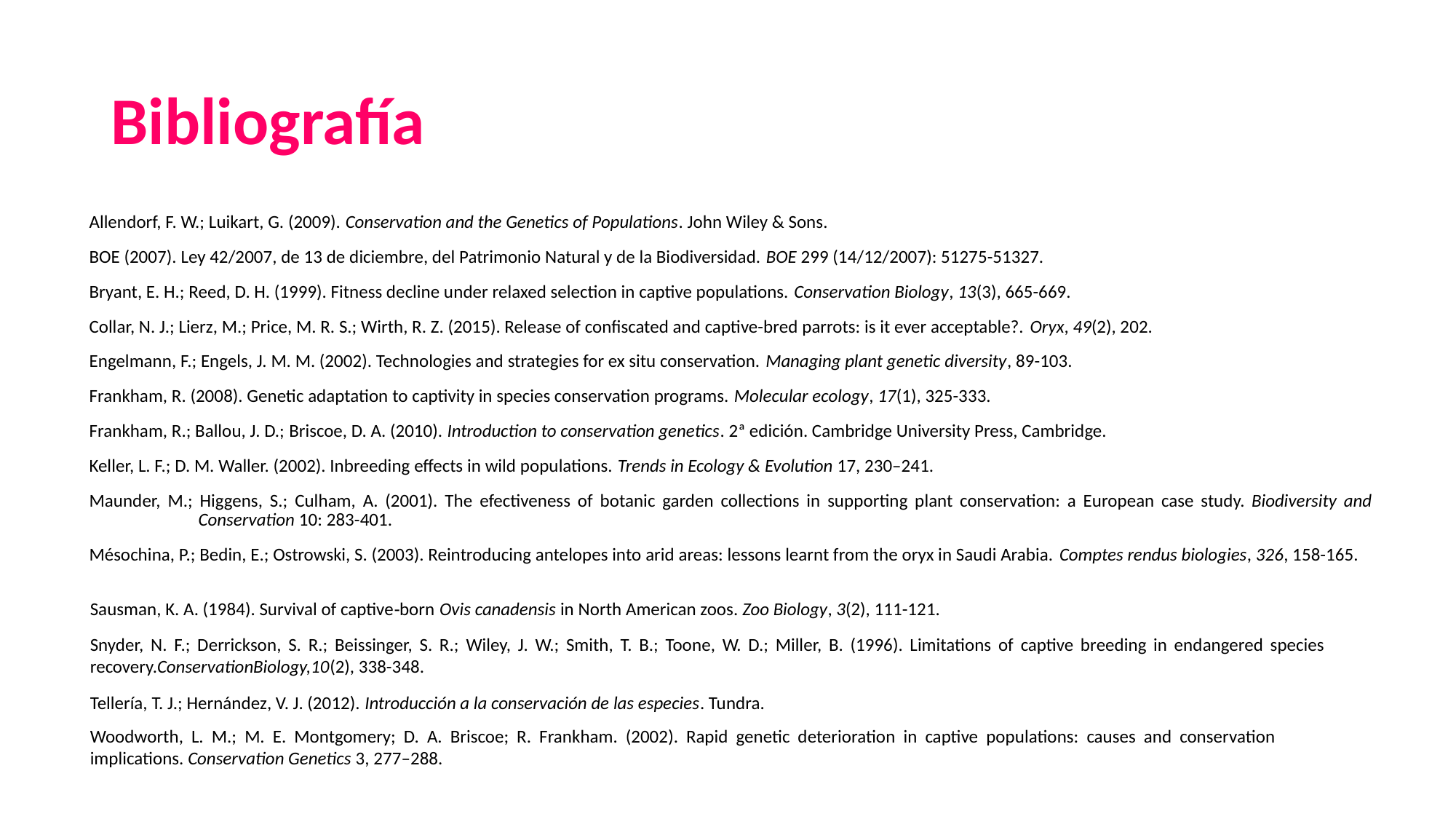

# Bibliografía
Allendorf, F. W.; Luikart, G. (2009). Conservation and the Genetics of Populations. John Wiley & Sons.
BOE (2007). Ley 42/2007, de 13 de diciembre, del Patrimonio Natural y de la Biodiversidad. BOE 299 (14/12/2007): 51275-51327.
Bryant, E. H.; Reed, D. H. (1999). Fitness decline under relaxed selection in captive populations. Conservation Biology, 13(3), 665-669.
Collar, N. J.; Lierz, M.; Price, M. R. S.; Wirth, R. Z. (2015). Release of confiscated and captive-bred parrots: is it ever acceptable?. Oryx, 49(2), 202.
Engelmann, F.; Engels, J. M. M. (2002). Technologies and strategies for ex situ conservation. Managing plant genetic diversity, 89-103.
Frankham, R. (2008). Genetic adaptation to captivity in species conservation programs. Molecular ecology, 17(1), 325-333.
Frankham, R.; Ballou, J. D.; Briscoe, D. A. (2010). Introduction to conservation genetics. 2ª edición. Cambridge University Press, Cambridge.
Keller, L. F.; D. M. Waller. (2002). Inbreeding effects in wild populations. Trends in Ecology & Evolution 17, 230–241.
Maunder, M.; Higgens, S.; Culham, A. (2001). The efectiveness of botanic garden collections in supporting plant conservation: a European case study. Biodiversity and 	Conservation 10: 283-401.
Mésochina, P.; Bedin, E.; Ostrowski, S. (2003). Reintroducing antelopes into arid areas: lessons learnt from the oryx in Saudi Arabia. Comptes rendus biologies, 326, 158-165.

Sausman, K. A. (1984). Survival of captive‐born Ovis canadensis in North American zoos. Zoo Biology, 3(2), 111-121.
Snyder, N. F.; Derrickson, S. R.; Beissinger, S. R.; Wiley, J. W.; Smith, T. B.; Toone, W. D.; Miller, B. (1996). Limitations of captive breeding in endangered species 	recovery.ConservationBiology,10(2), 338-348.
Tellería, T. J.; Hernández, V. J. (2012). Introducción a la conservación de las especies. Tundra.
Woodworth, L. M.; M. E. Montgomery; D. A. Briscoe; R. Frankham. (2002). Rapid genetic deterioration in captive populations: causes and conservation 	implications. Conservation Genetics 3, 277–288.